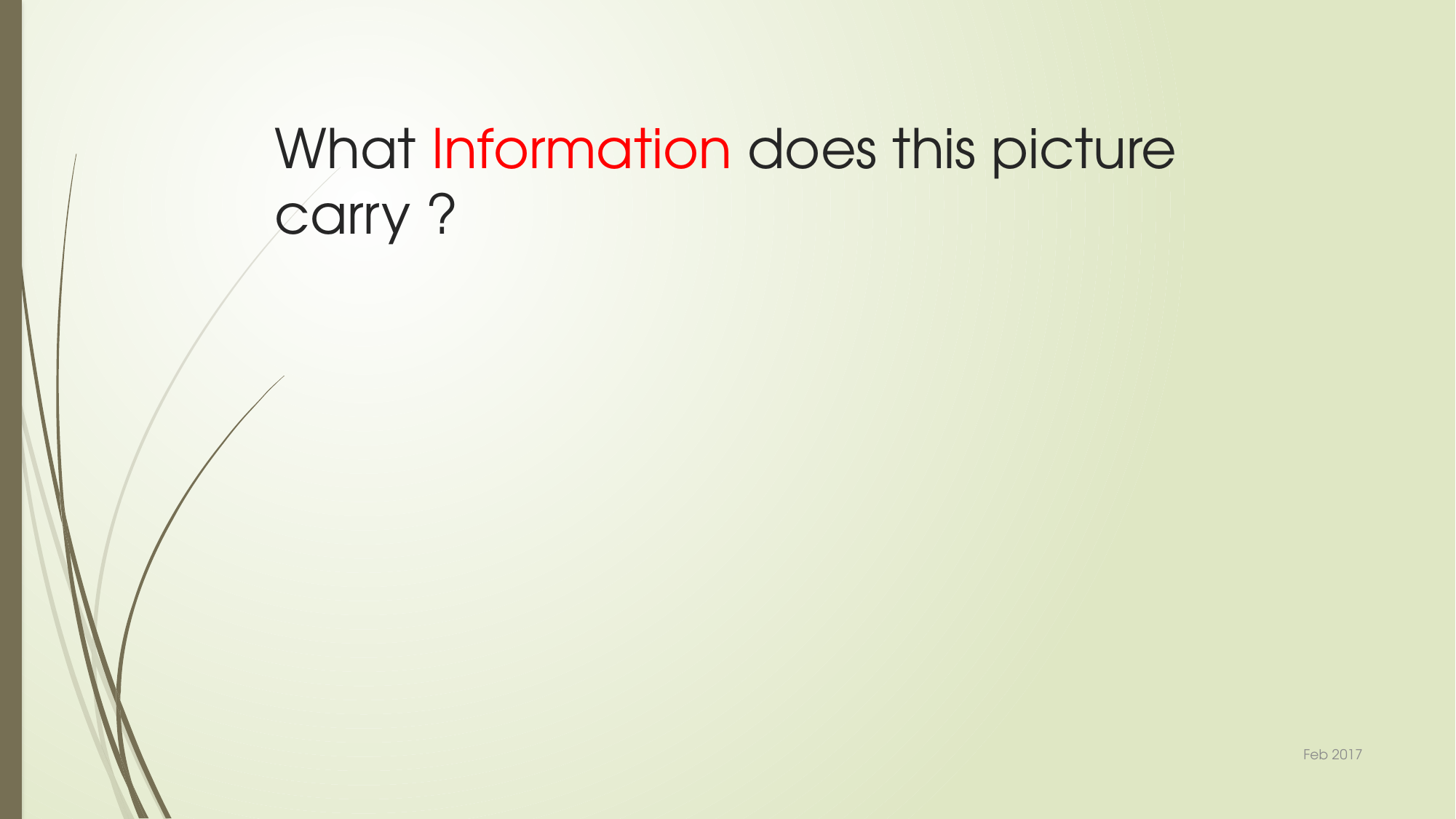

# What Information does this picture carry ?
Feb 2017